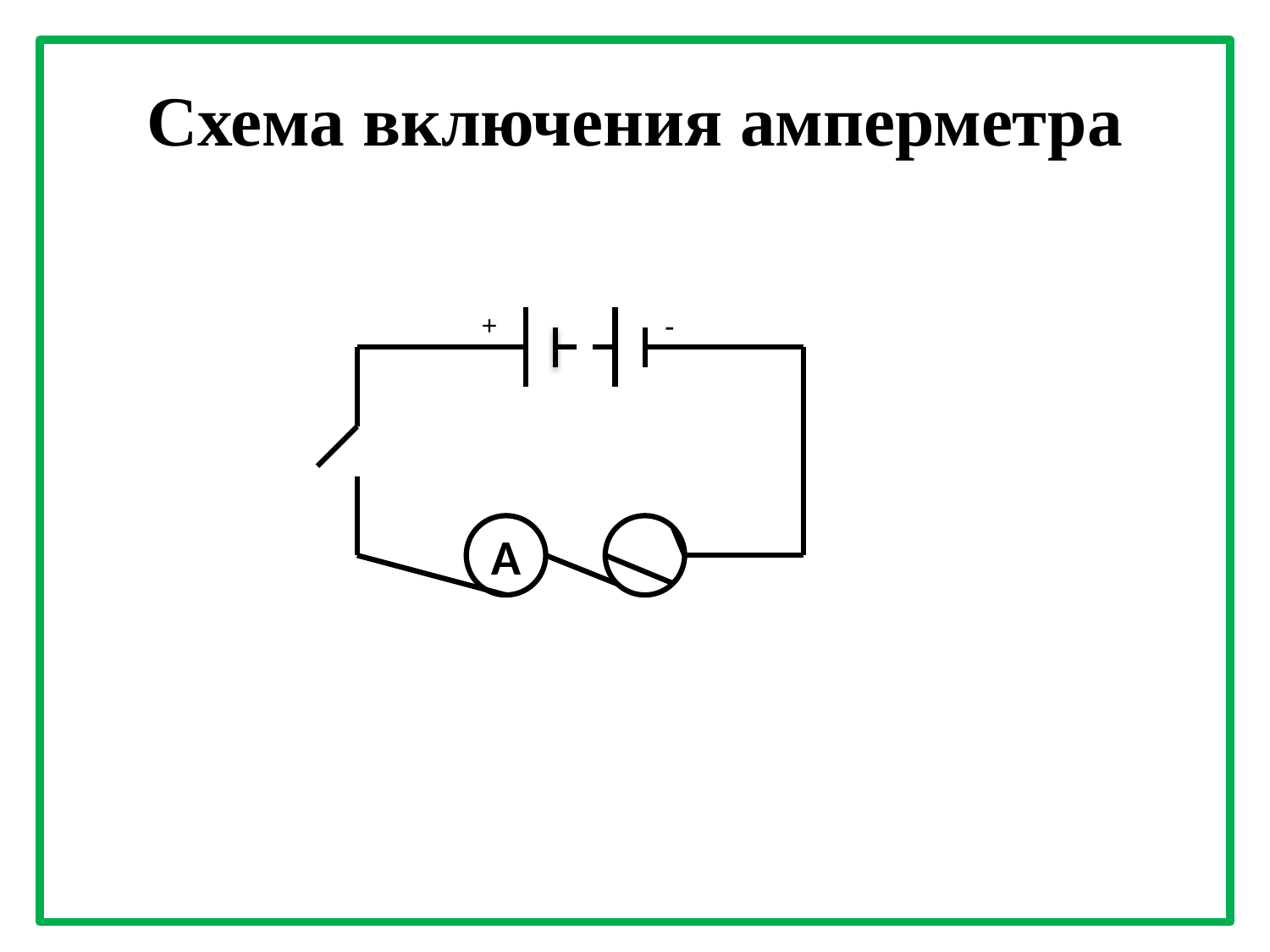

# Схема включения амперметра

                                                          +                        -
А